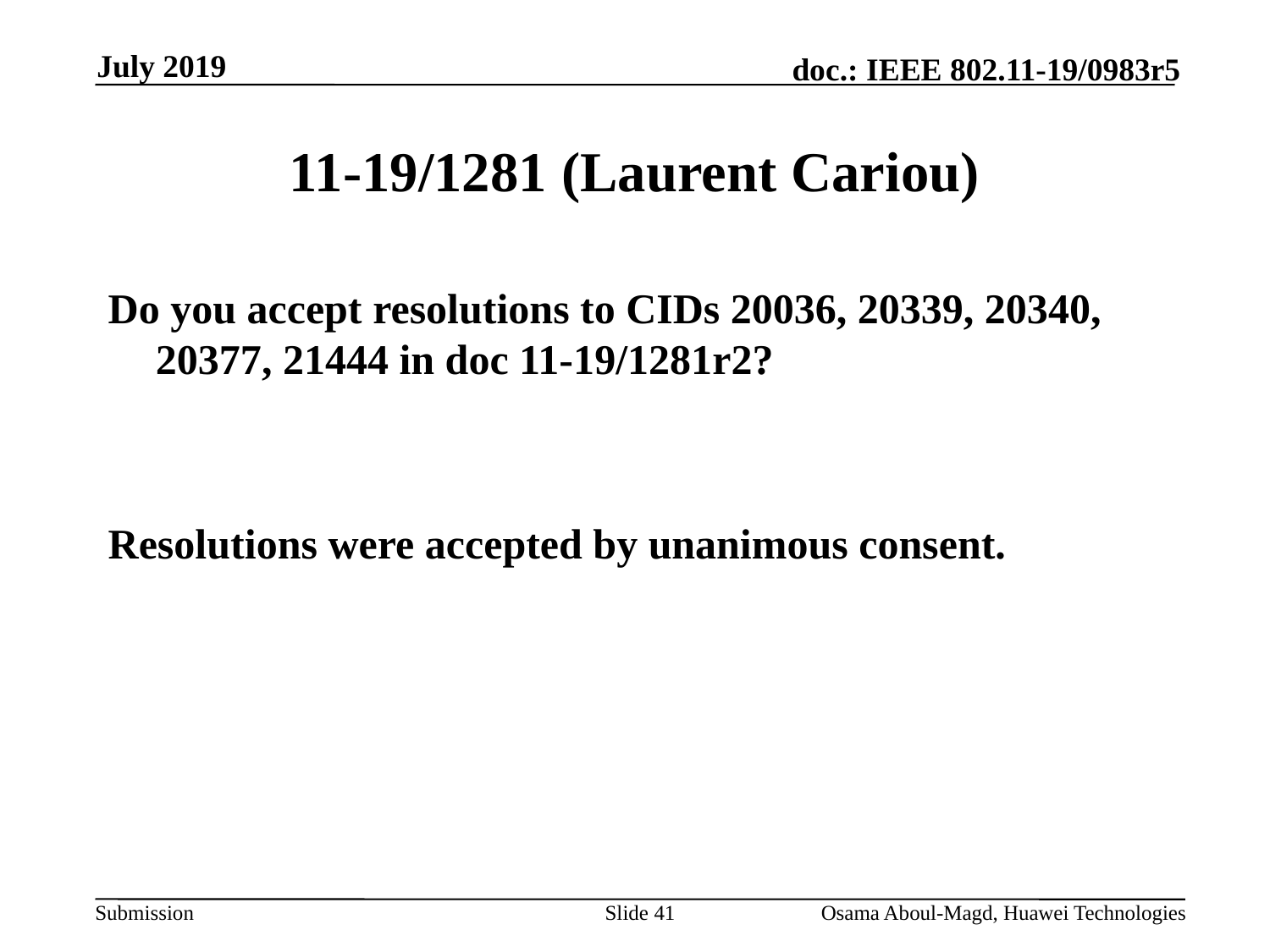

July 2019
# 11-19/1281 (Laurent Cariou)
Do you accept resolutions to CIDs 20036, 20339, 20340, 20377, 21444 in doc 11-19/1281r2?

Resolutions were accepted by unanimous consent.

Slide 41
Osama Aboul-Magd, Huawei Technologies